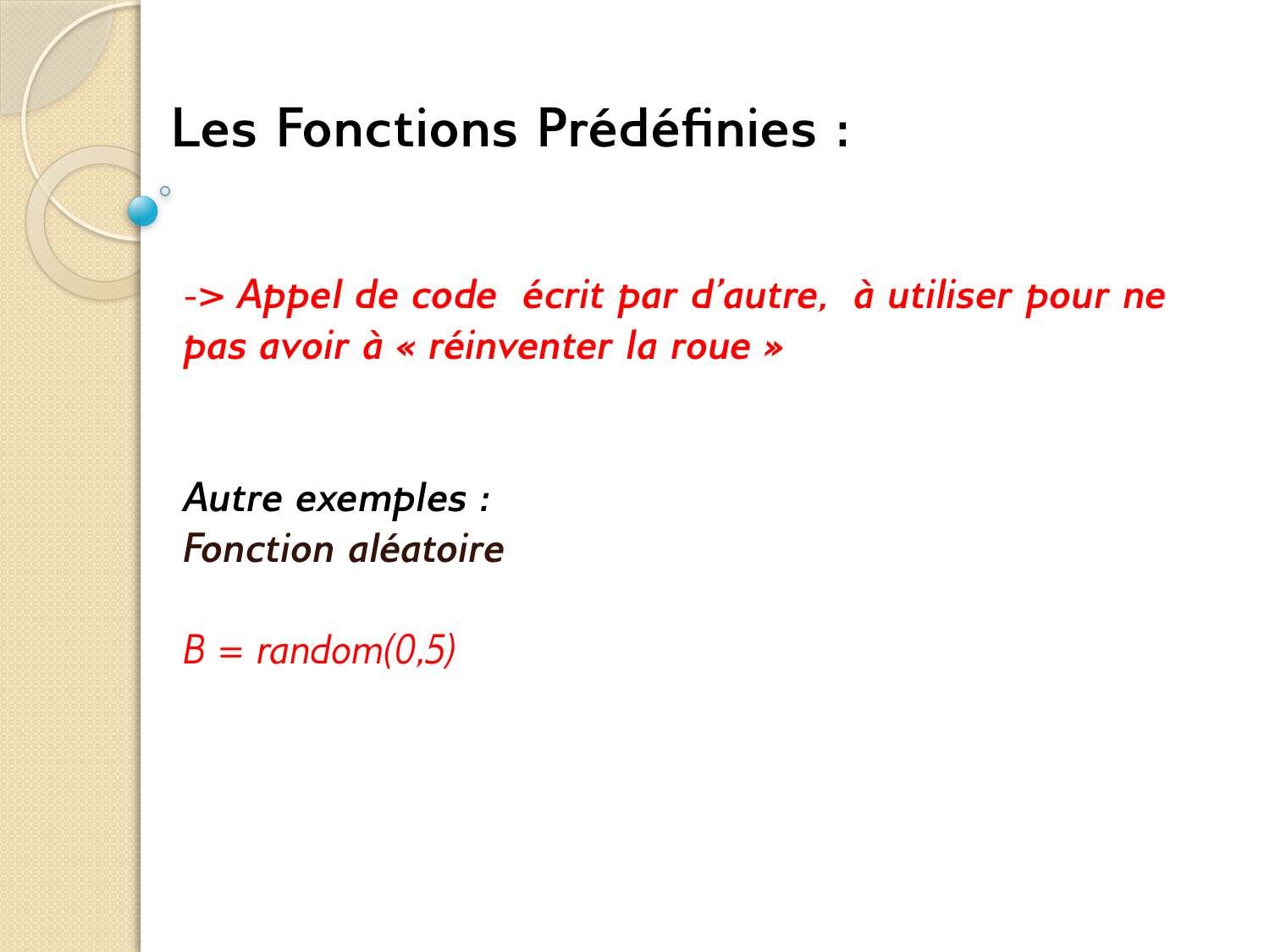

Les Fonctions Prédéfinies :
-> Appel de code  écrit par d’autre,  à utiliser pour ne pas avoir à « réinventer la roue »

Autre exemples :
Fonction aléatoire
B = random(0,5)